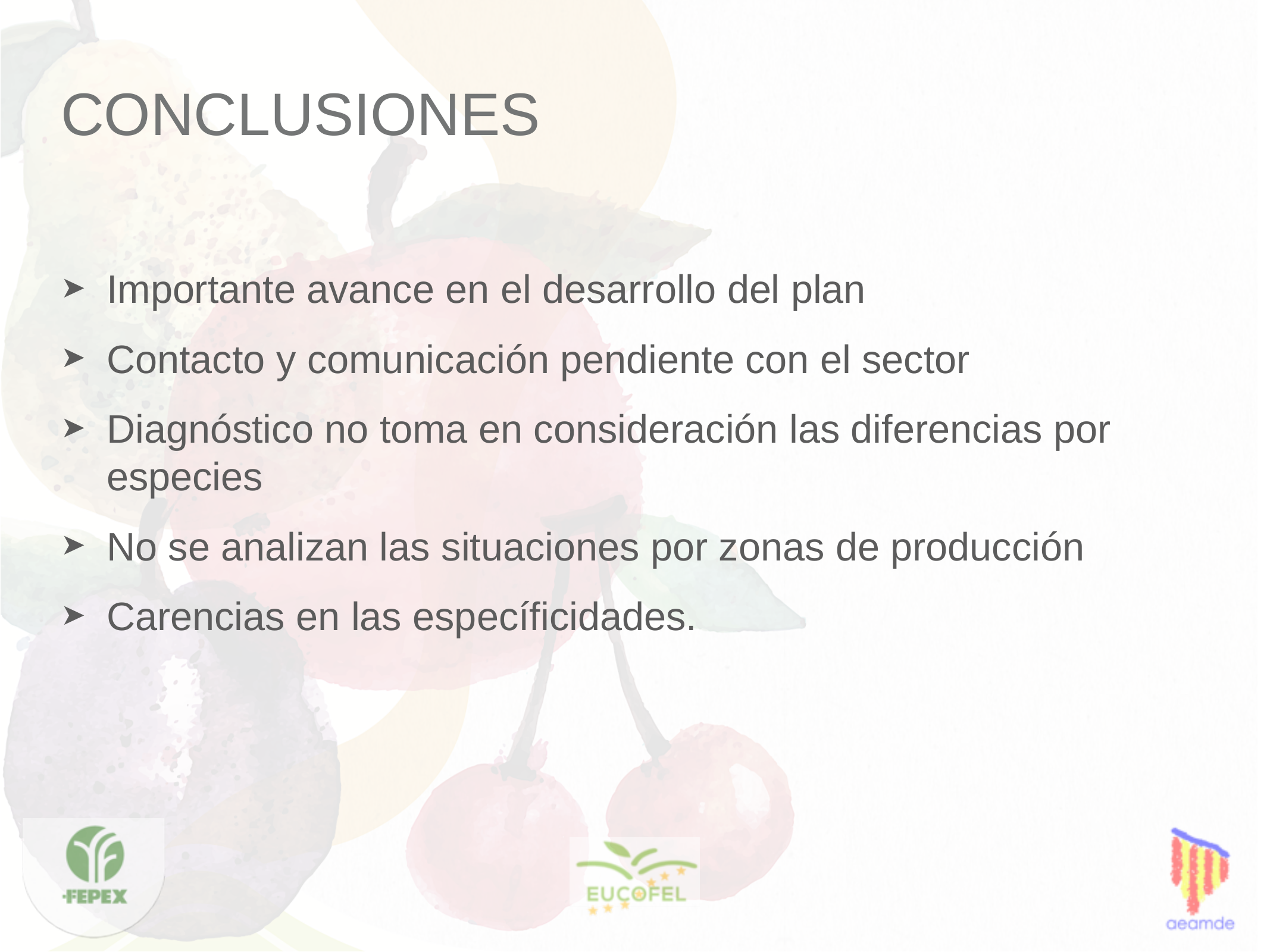

# conclusiones

Importante avance en el desarrollo del plan
Contacto y comunicación pendiente con el sector
Diagnóstico no toma en consideración las diferencias por especies
No se analizan las situaciones por zonas de producción
Carencias en las específicidades.